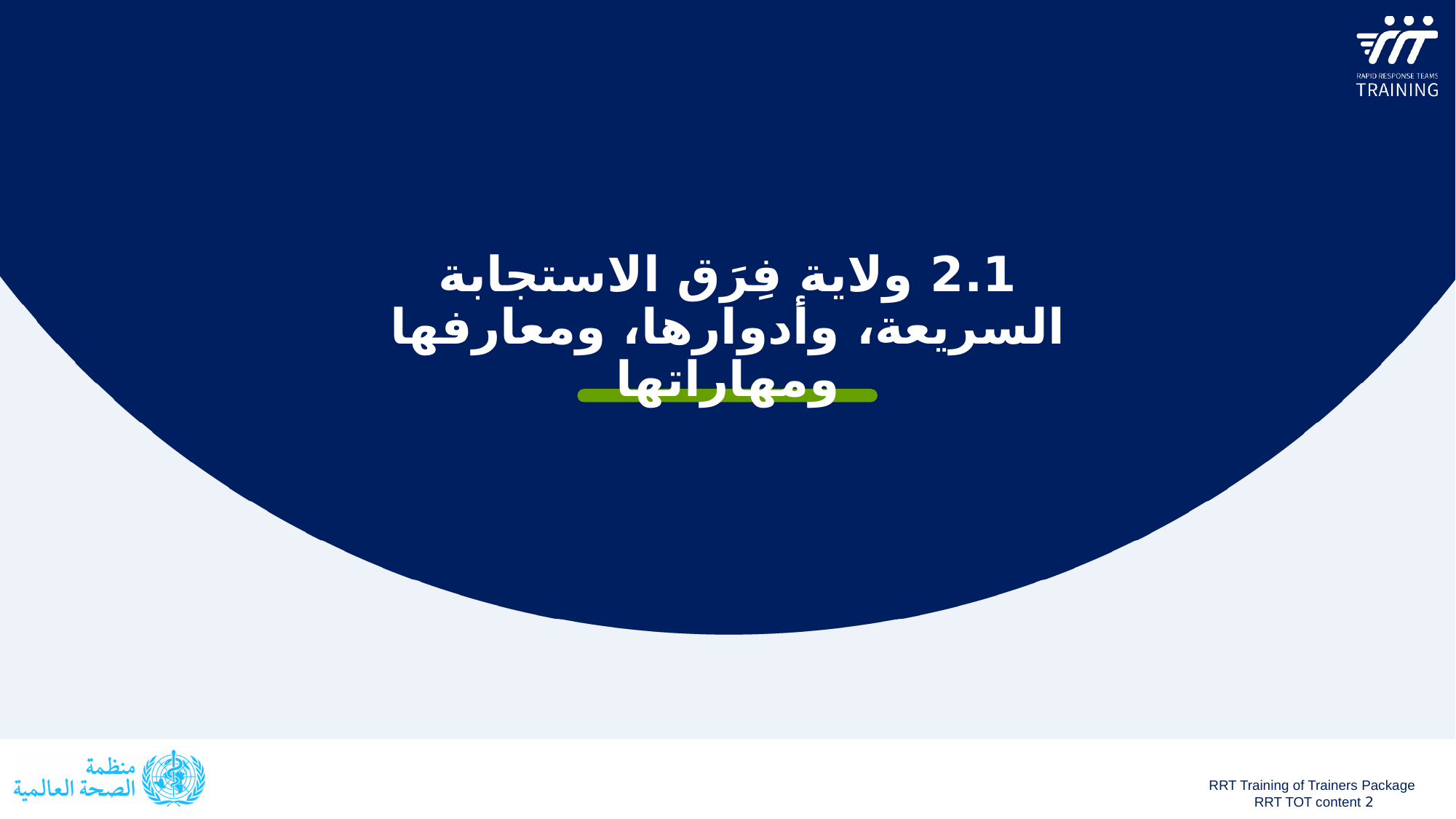

2.1 ولاية فِرَق الاستجابة السريعة، وأدوارها، ومعارفها ومهاراتها